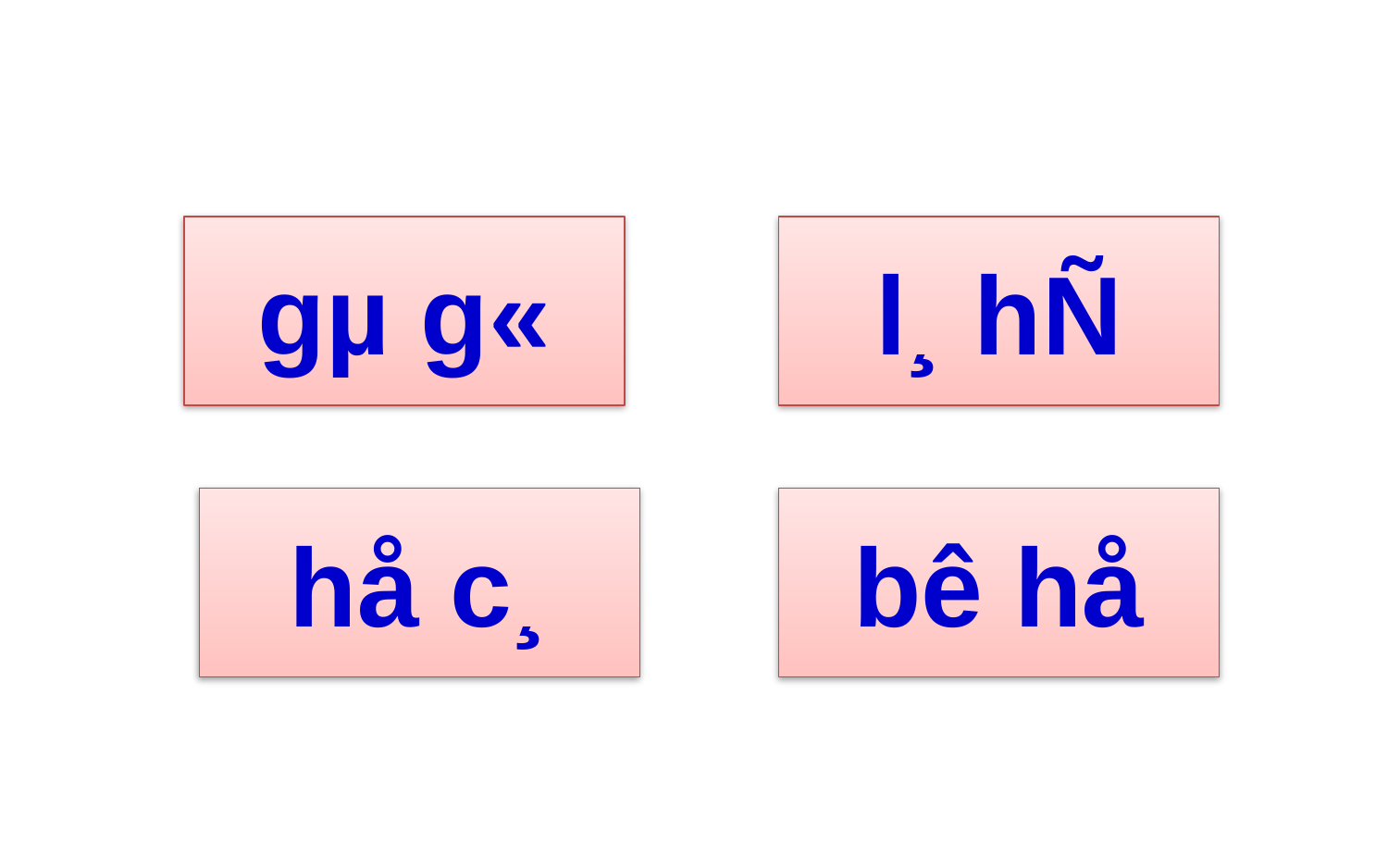

gµ g«
l¸ hÑ
hå c¸
bê hå